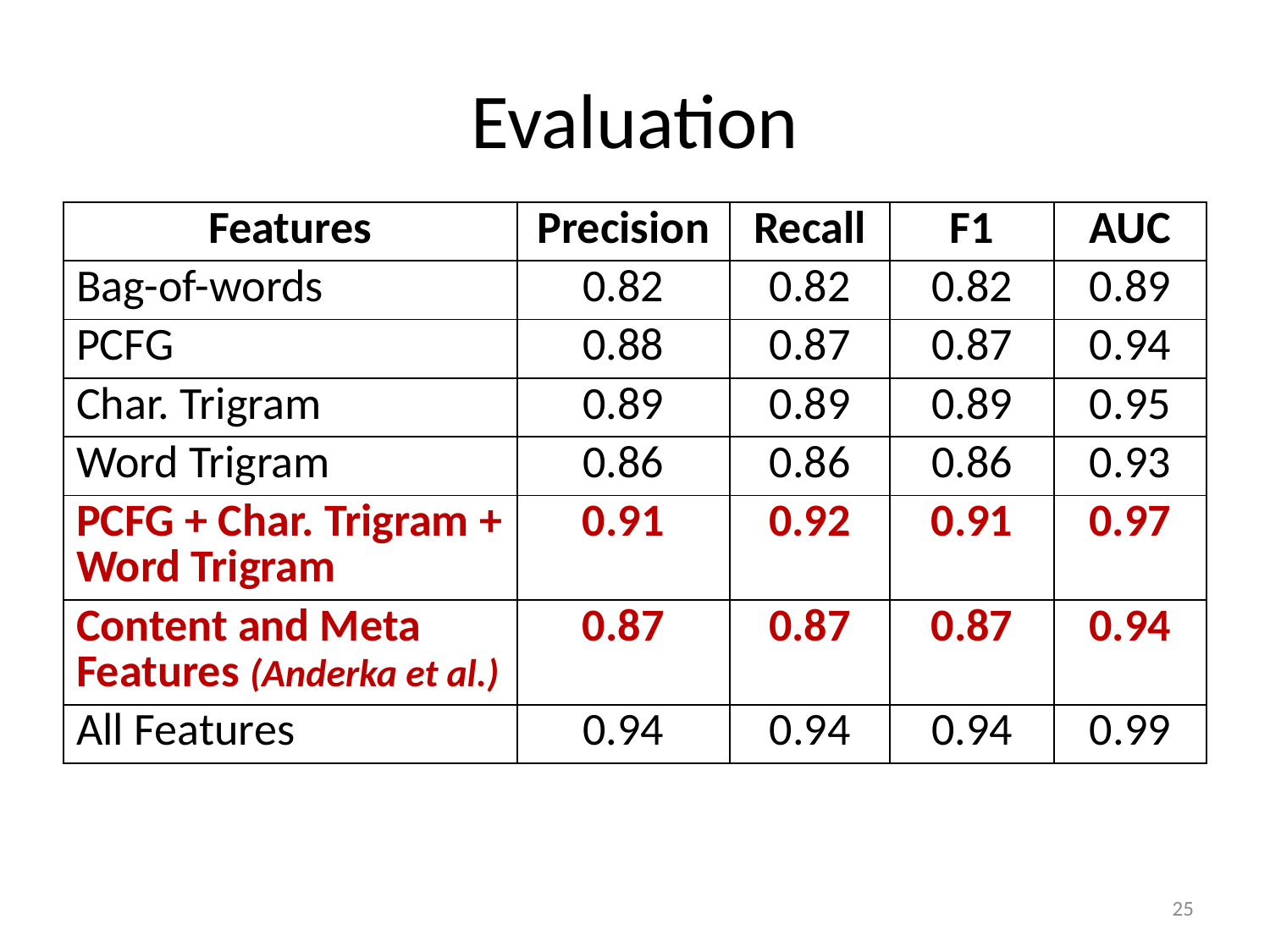

# Evaluation
| Features | Precision | Recall | F1 | AUC |
| --- | --- | --- | --- | --- |
| Bag-of-words | 0.82 | 0.82 | 0.82 | 0.89 |
| PCFG | 0.88 | 0.87 | 0.87 | 0.94 |
| Char. Trigram | 0.89 | 0.89 | 0.89 | 0.95 |
| Word Trigram | 0.86 | 0.86 | 0.86 | 0.93 |
| PCFG + Char. Trigram + Word Trigram | 0.91 | 0.92 | 0.91 | 0.97 |
| Content and Meta Features (Anderka et al.) | 0.87 | 0.87 | 0.87 | 0.94 |
| All Features | 0.94 | 0.94 | 0.94 | 0.99 |
25